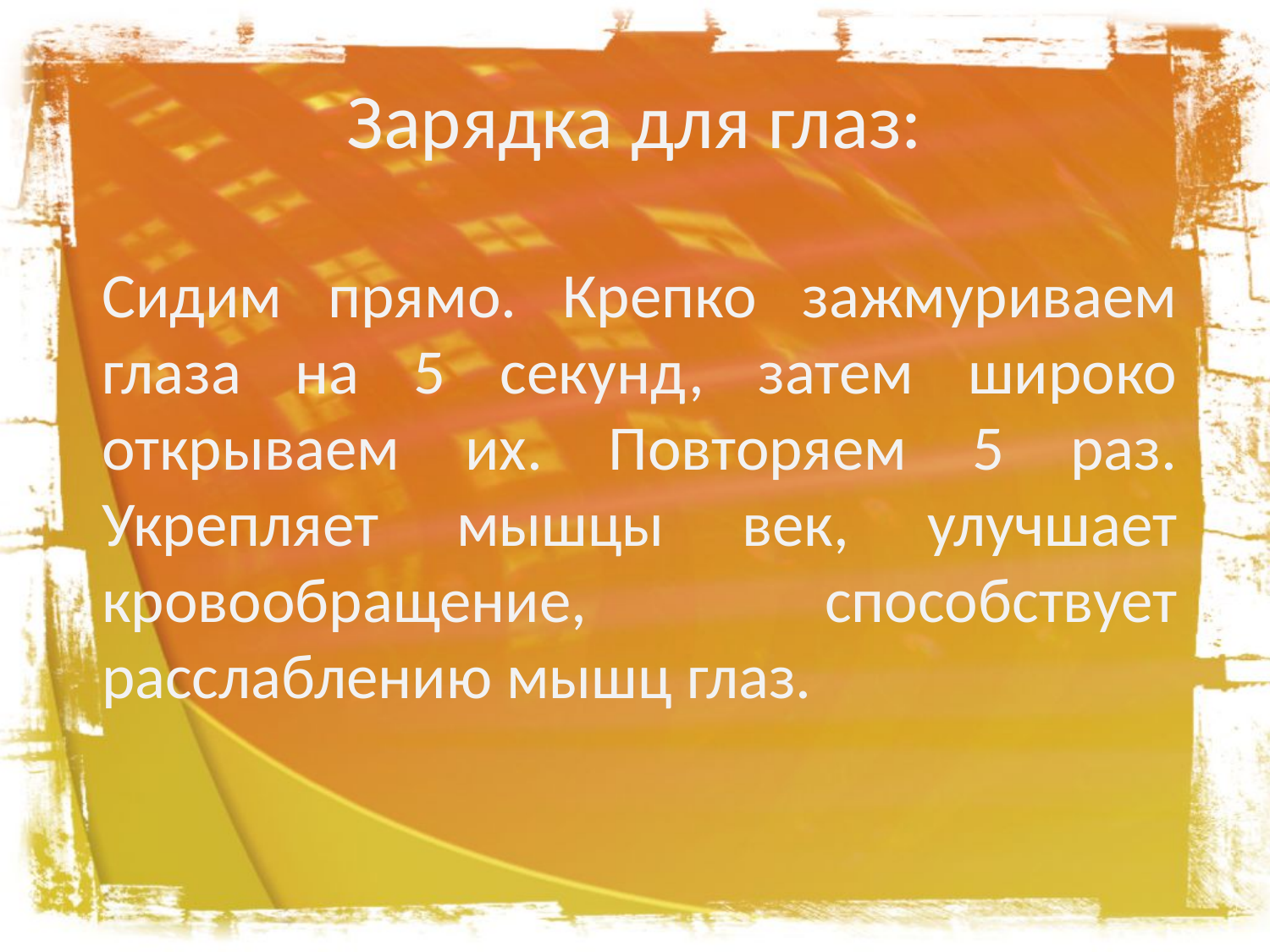

# Зарядка для глаз:

Сидим прямо. Крепко зажмуриваем глаза на 5 секунд, затем широко открываем их. Повторяем 5 раз. Укрепляет мышцы век, улучшает кровообращение, способствует расслаблению мышц глаз.